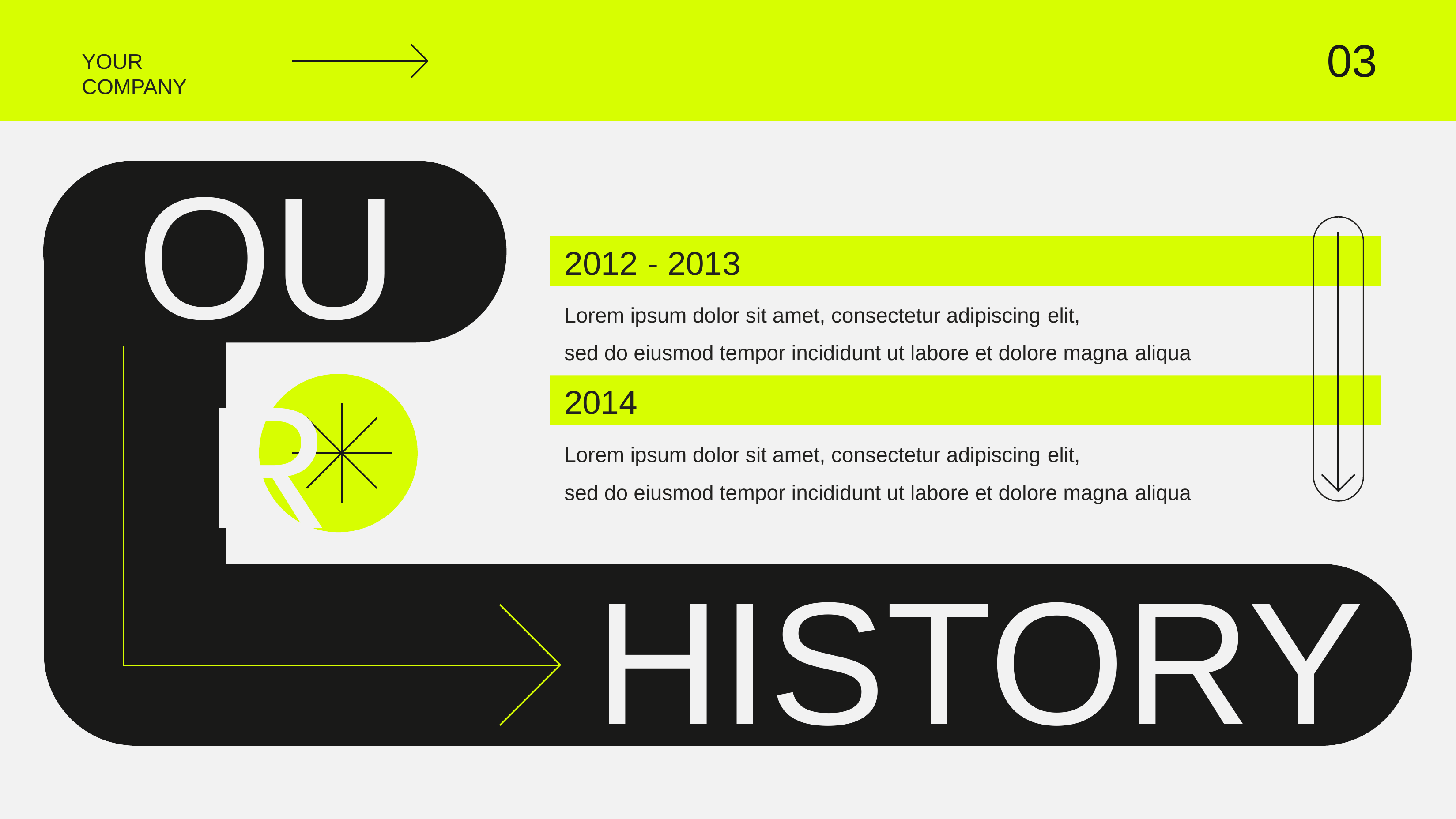

03

YOUR COMPANY
OUR

2012 - 2013
Lorem ipsum dolor sit amet, consectetur adipiscing elit,
sed do eiusmod tempor incididunt ut labore et dolore magna aliqua

2014

Lorem ipsum dolor sit amet, consectetur adipiscing elit,
sed do eiusmod tempor incididunt ut labore et dolore magna aliqua

HISTORY